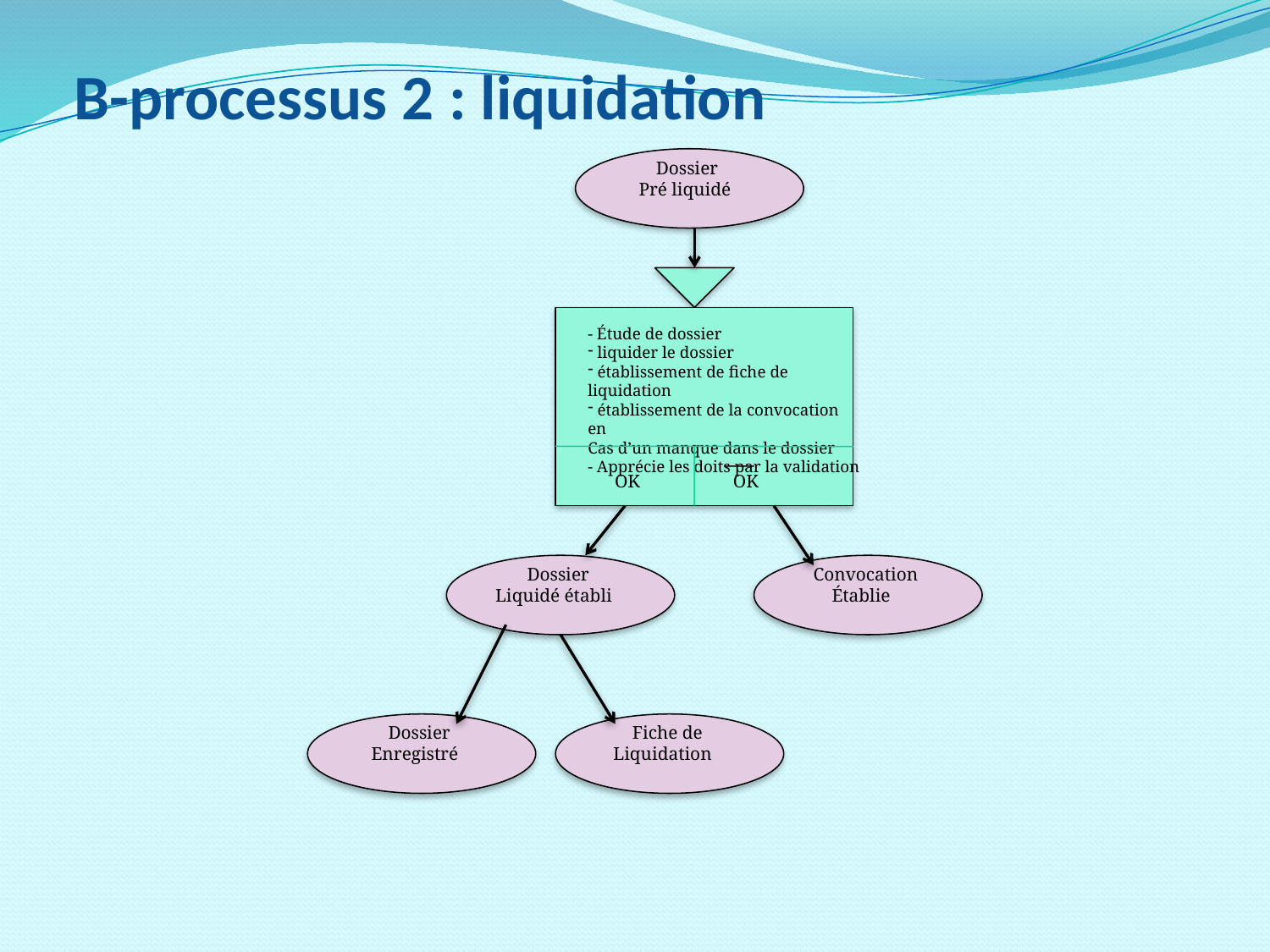

# B-processus 2 : liquidation

Dossier
Pré liquidé

          OK                    OK
- Étude de dossier
 liquider le dossier
 établissement de fiche de liquidation
 établissement de la convocation en
Cas d’un manque dans le dossier
- Apprécie les doits par la validation

Dossier
Liquidé établi

Convocation
Établie

Dossier
Enregistré

Fiche de
Liquidation